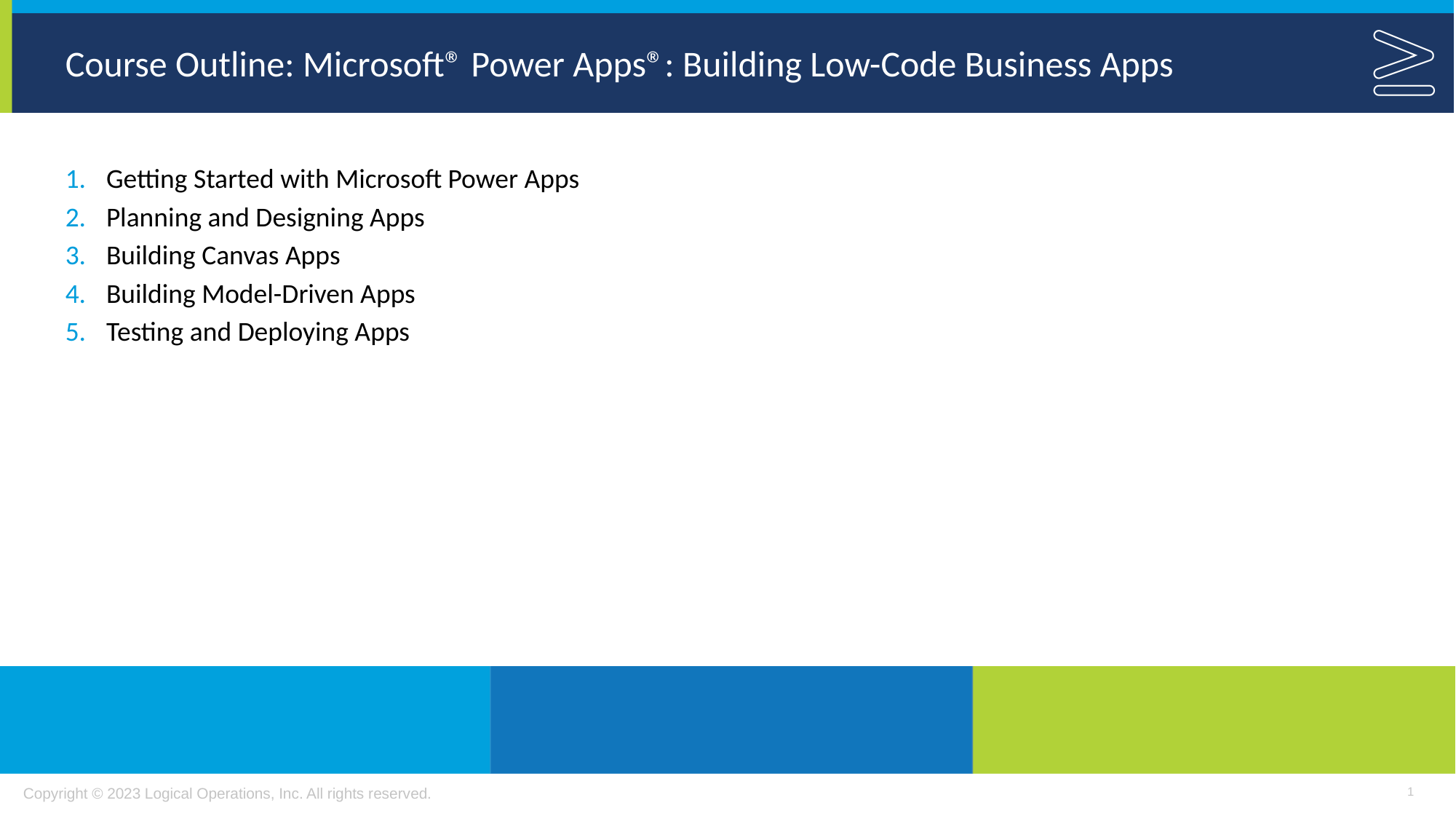

# Course Outline: Microsoft® Power Apps®: Building Low-Code Business Apps
Getting Started with Microsoft Power Apps
Planning and Designing Apps
Building Canvas Apps
Building Model-Driven Apps
Testing and Deploying Apps
1